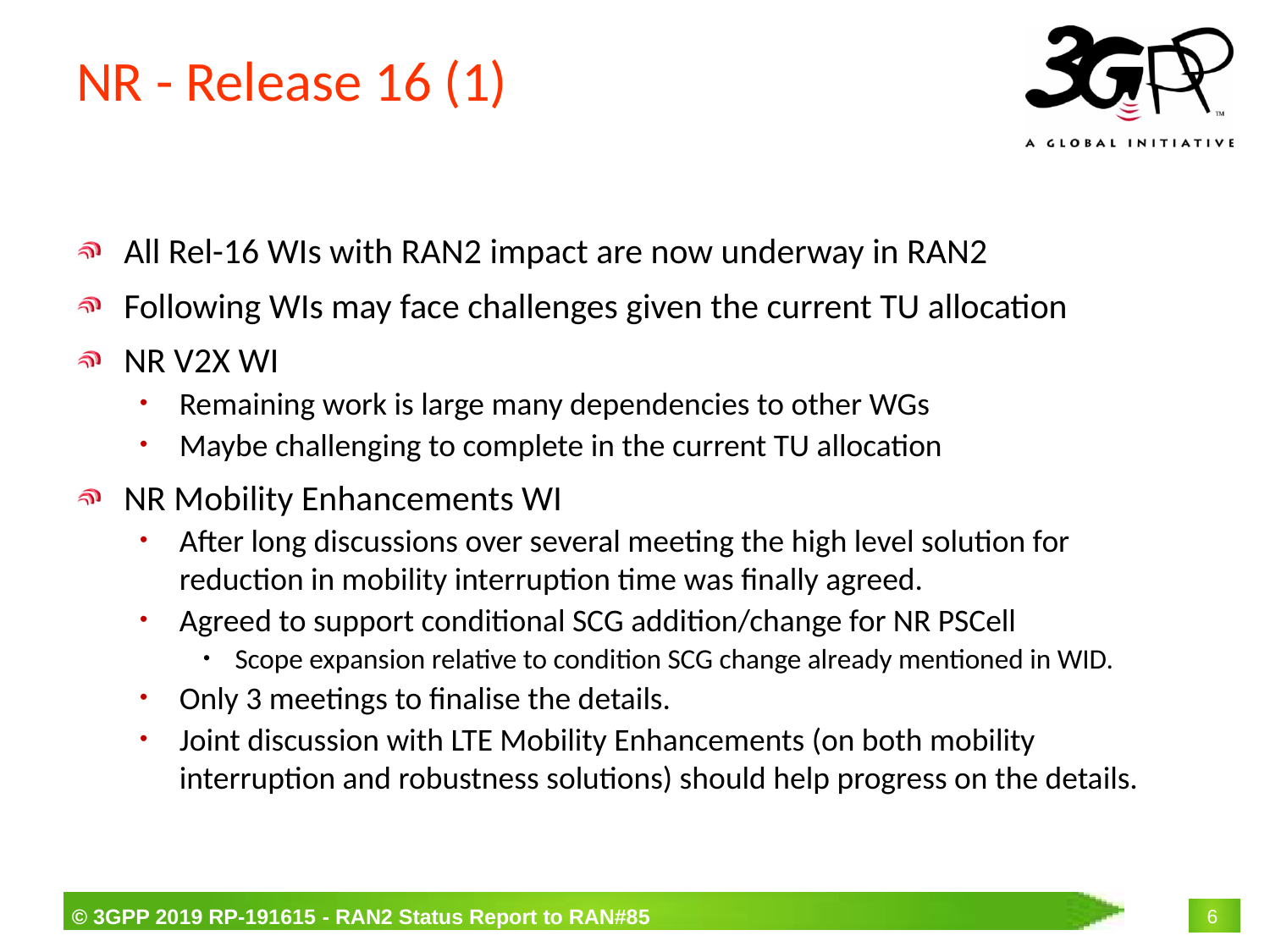

# NR - Release 16 (1)
All Rel-16 WIs with RAN2 impact are now underway in RAN2
Following WIs may face challenges given the current TU allocation
NR V2X WI
Remaining work is large many dependencies to other WGs
Maybe challenging to complete in the current TU allocation
NR Mobility Enhancements WI
After long discussions over several meeting the high level solution for reduction in mobility interruption time was finally agreed.
Agreed to support conditional SCG addition/change for NR PSCell
Scope expansion relative to condition SCG change already mentioned in WID.
Only 3 meetings to finalise the details.
Joint discussion with LTE Mobility Enhancements (on both mobility interruption and robustness solutions) should help progress on the details.